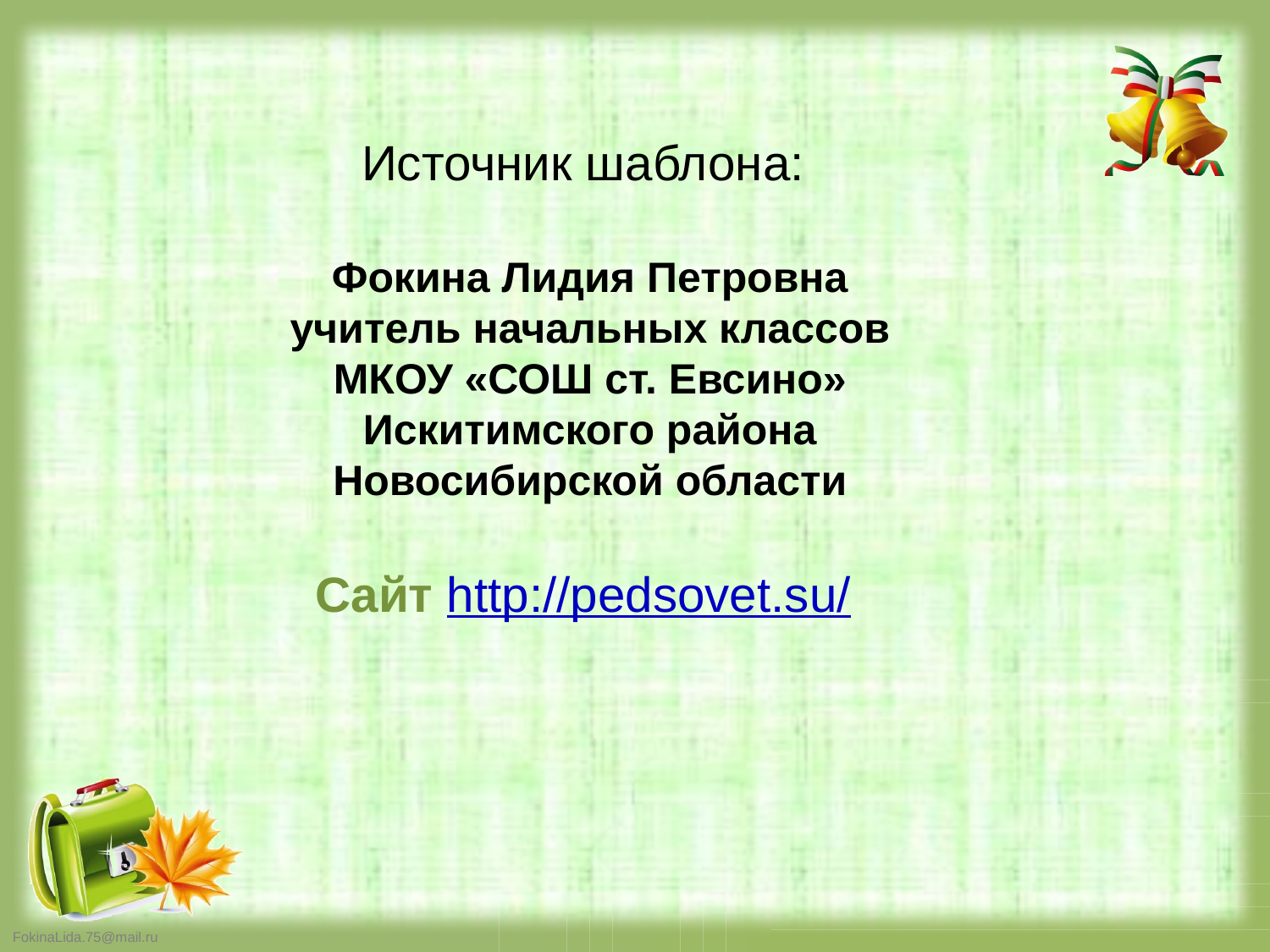

Источник шаблона:

Фокина Лидия Петровна
учитель начальных классов
МКОУ «СОШ ст. Евсино»
Искитимского района
Новосибирской области

Сайт http://pedsovet.su/